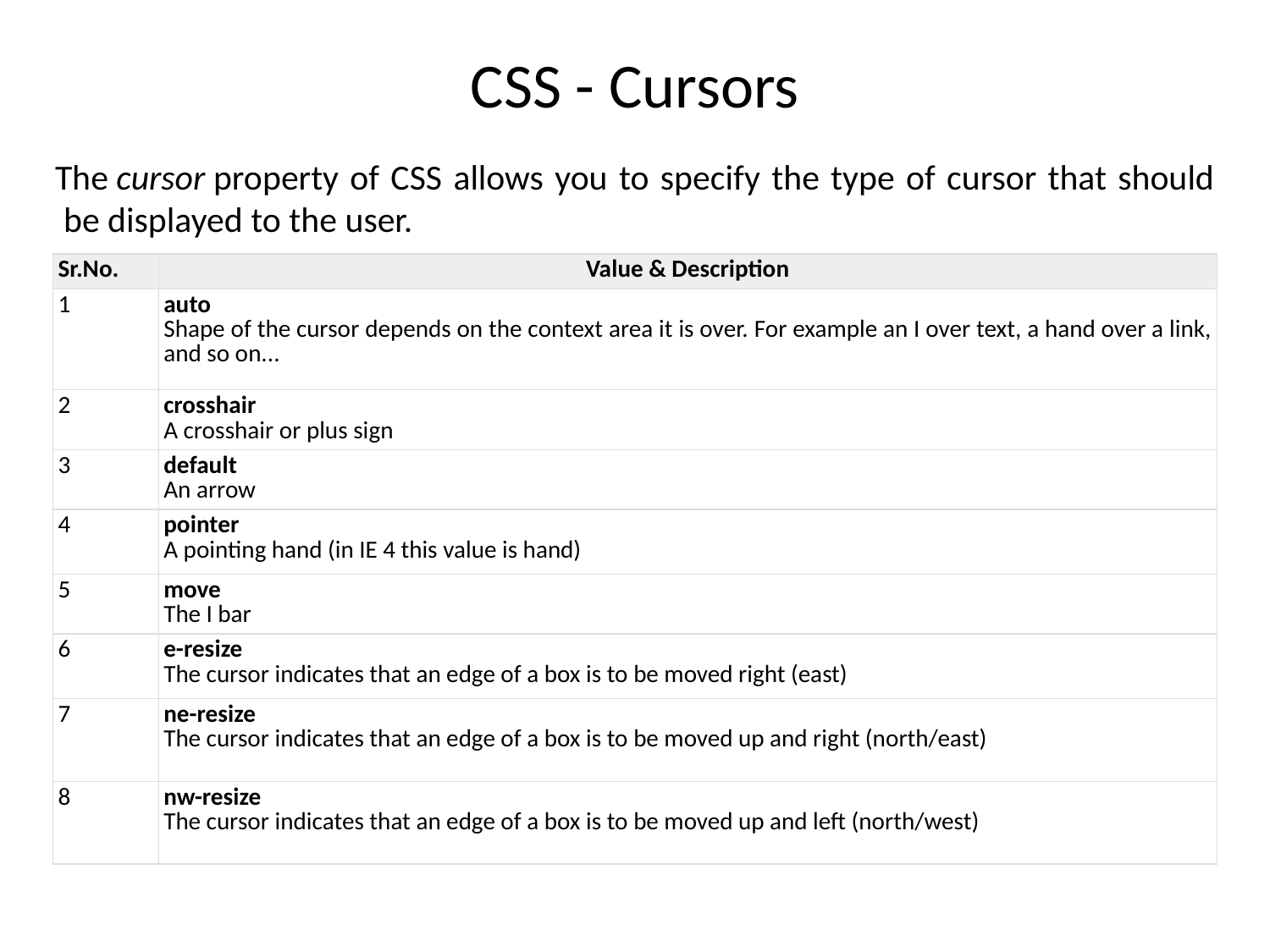

# CSS - Cursors
The cursor property of CSS allows you to specify the type of cursor that should be displayed to the user.
| Sr.No. | Value & Description |
| --- | --- |
| 1 | auto Shape of the cursor depends on the context area it is over. For example an I over text, a hand over a link, and so on... |
| 2 | crosshair A crosshair or plus sign |
| 3 | default An arrow |
| 4 | pointer A pointing hand (in IE 4 this value is hand) |
| 5 | move The I bar |
| 6 | e-resize The cursor indicates that an edge of a box is to be moved right (east) |
| 7 | ne-resize The cursor indicates that an edge of a box is to be moved up and right (north/east) |
| 8 | nw-resize The cursor indicates that an edge of a box is to be moved up and left (north/west) |